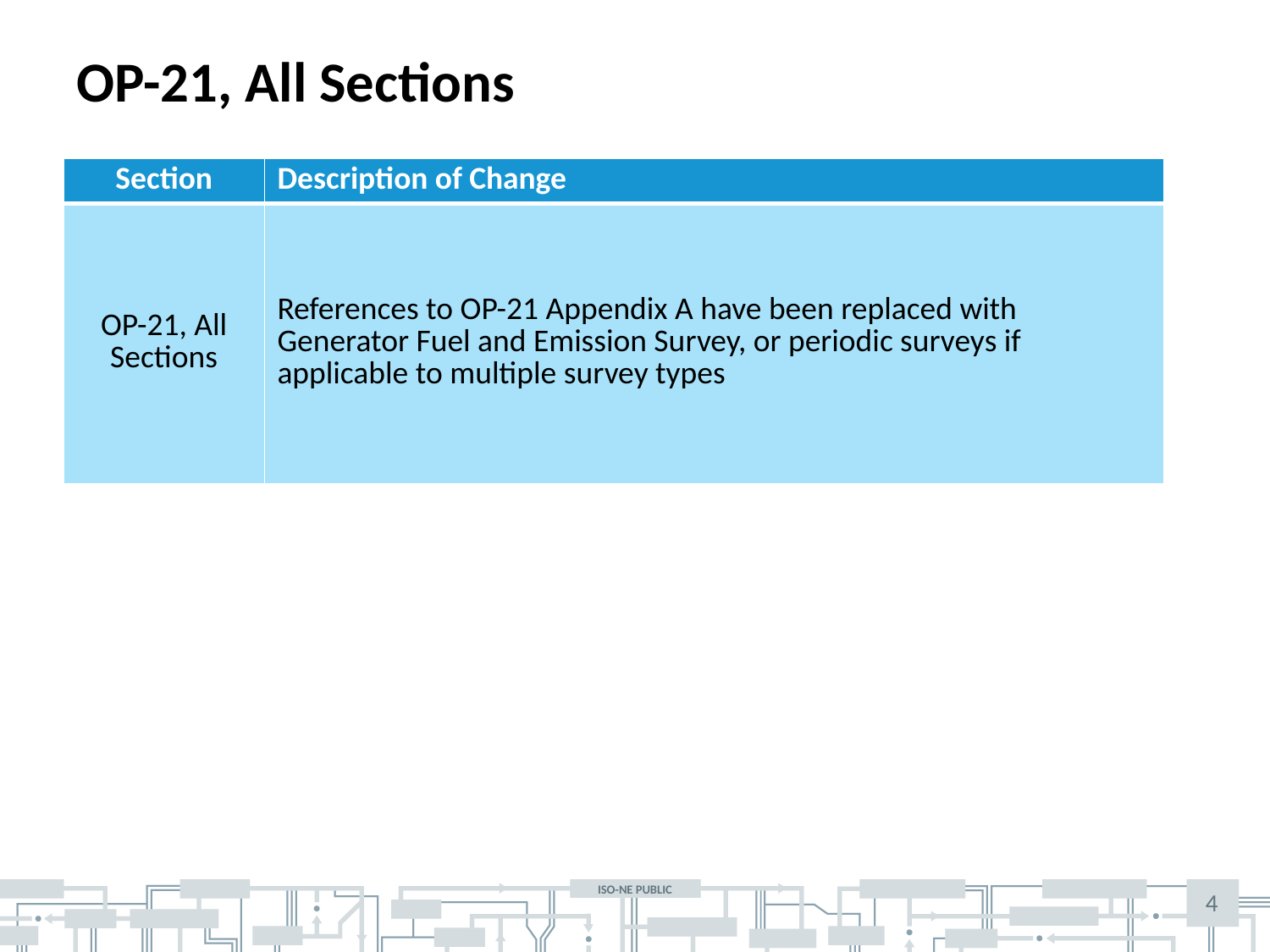

# OP-21, All Sections
| Section | Description of Change |
| --- | --- |
| OP-21, All Sections | References to OP-21 Appendix A have been replaced with Generator Fuel and Emission Survey, or periodic surveys if applicable to multiple survey types |
4